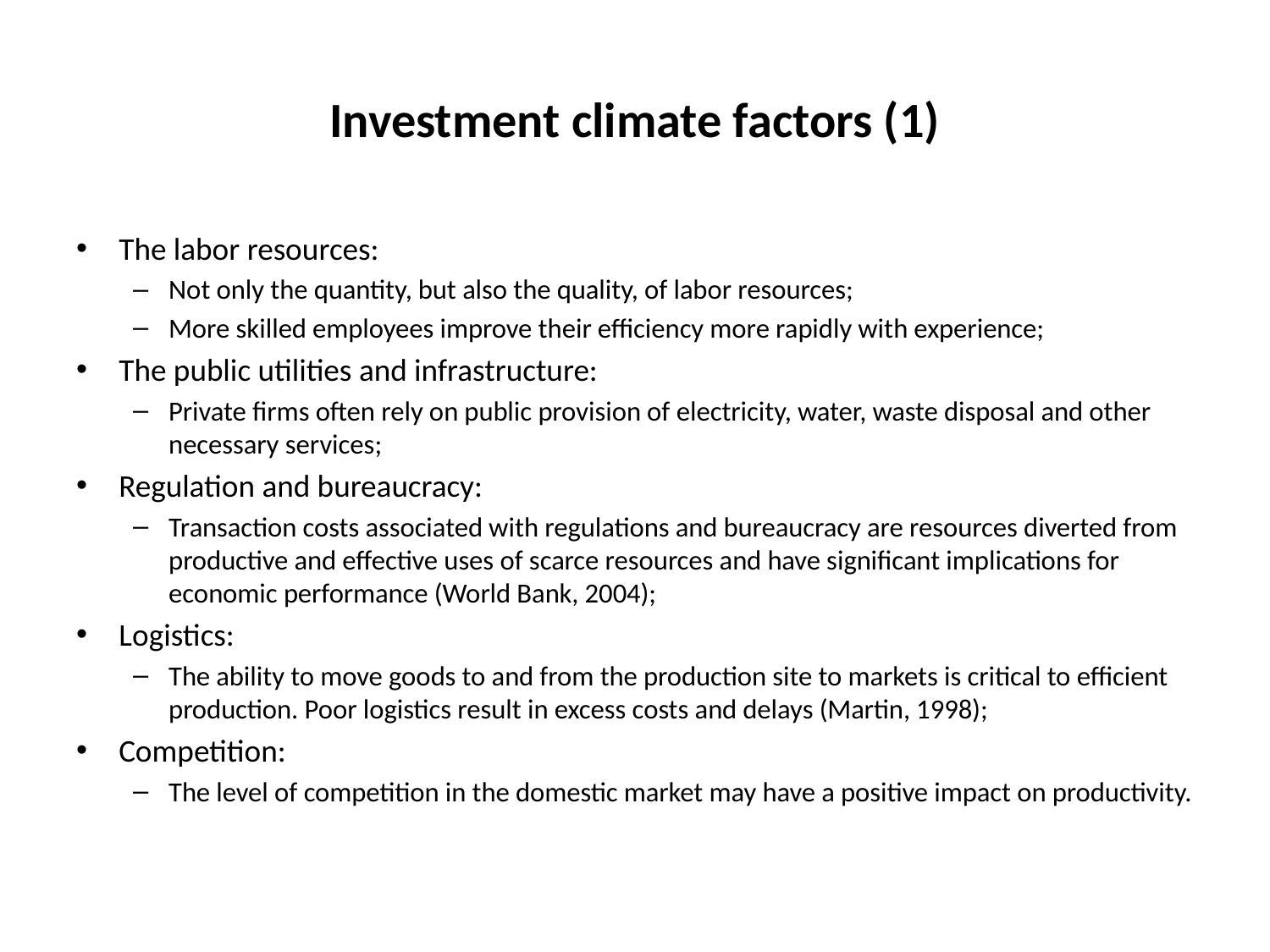

# Investment climate factors (1)
The labor resources:
Not only the quantity, but also the quality, of labor resources;
More skilled employees improve their efficiency more rapidly with experience;
The public utilities and infrastructure:
Private firms often rely on public provision of electricity, water, waste disposal and other necessary services;
Regulation and bureaucracy:
Transaction costs associated with regulations and bureaucracy are resources diverted from productive and effective uses of scarce resources and have significant implications for economic performance (World Bank, 2004);
Logistics:
The ability to move goods to and from the production site to markets is critical to efficient production. Poor logistics result in excess costs and delays (Martin, 1998);
Competition:
The level of competition in the domestic market may have a positive impact on productivity.